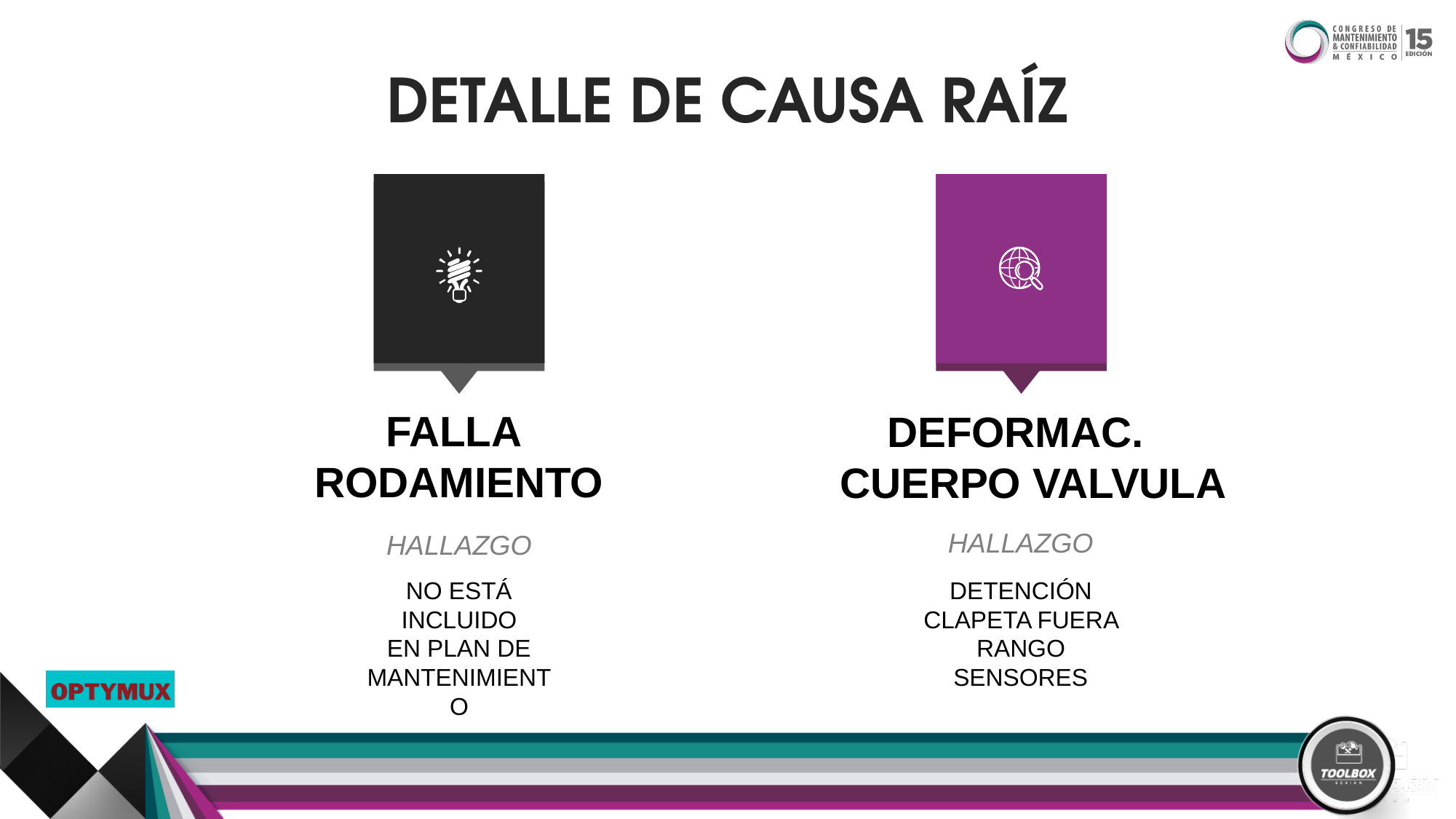

DETALLE DE CAUSA RAÍZ

DEFORMAC.
  CUERPO VALVULA
HALLAZGO
DETENCIÓN CLAPETA FUERA RANGO SENSORES
FALLA
RODAMIENTO
HALLAZGO
NO ESTÁ INCLUIDO
EN PLAN DE MANTENIMIENTO